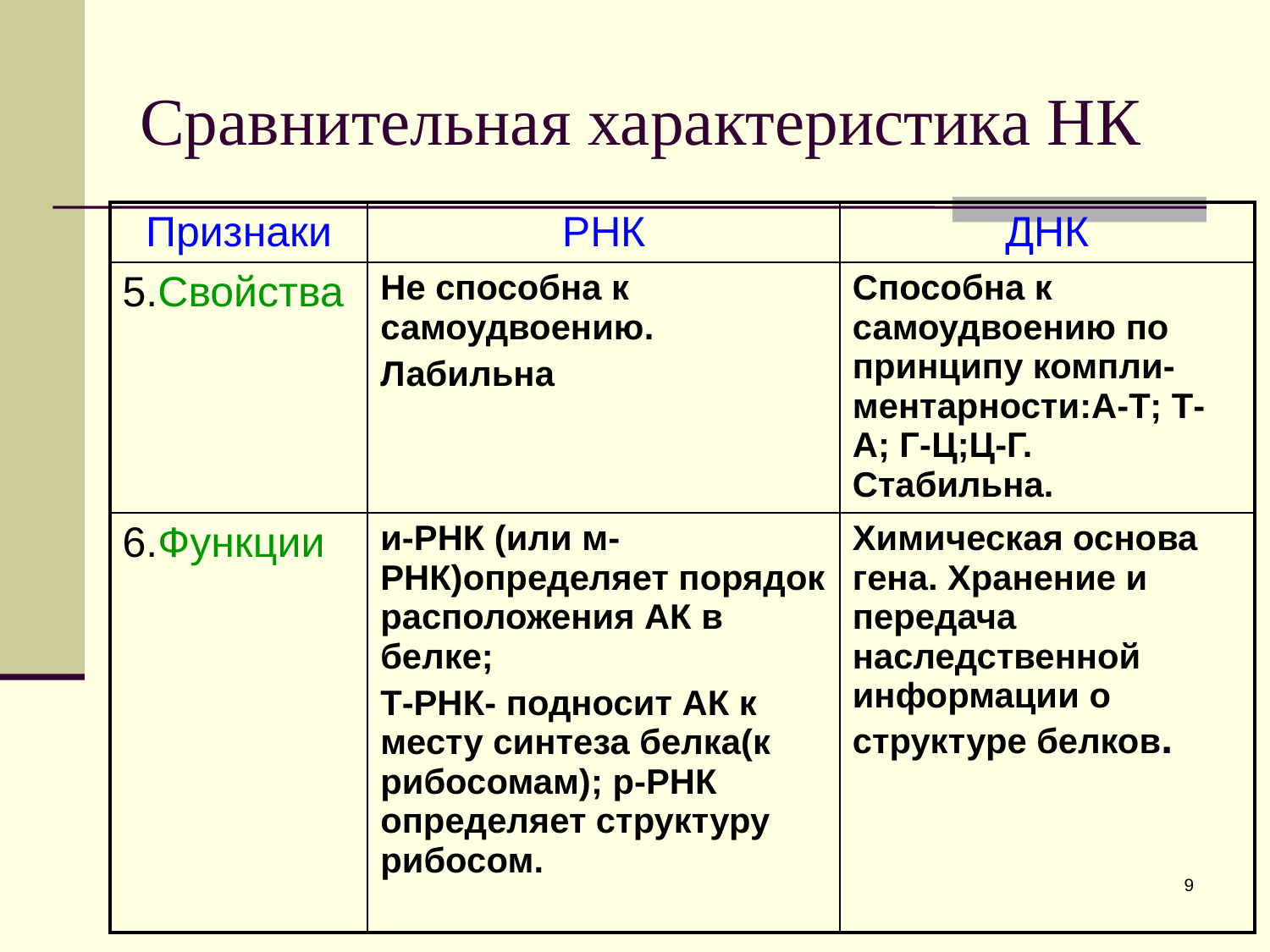

# Сравнительная характеристика НК
| Признаки | РНК | ДНК |
| --- | --- | --- |
| 5.Свойства | Не способна к самоудвоению. Лабильна | Способна к самоудвоению по принципу компли-ментарности:А-Т; Т-А; Г-Ц;Ц-Г. Стабильна. |
| 6.Функции | и-РНК (или м-РНК)определяет порядок расположения АК в белке; Т-РНК- подносит АК к месту синтеза белка(к рибосомам); p-РНК определяет структуру рибосом. | Химическая основа гена. Хранение и передача наследственной информации о структуре белков. |
9